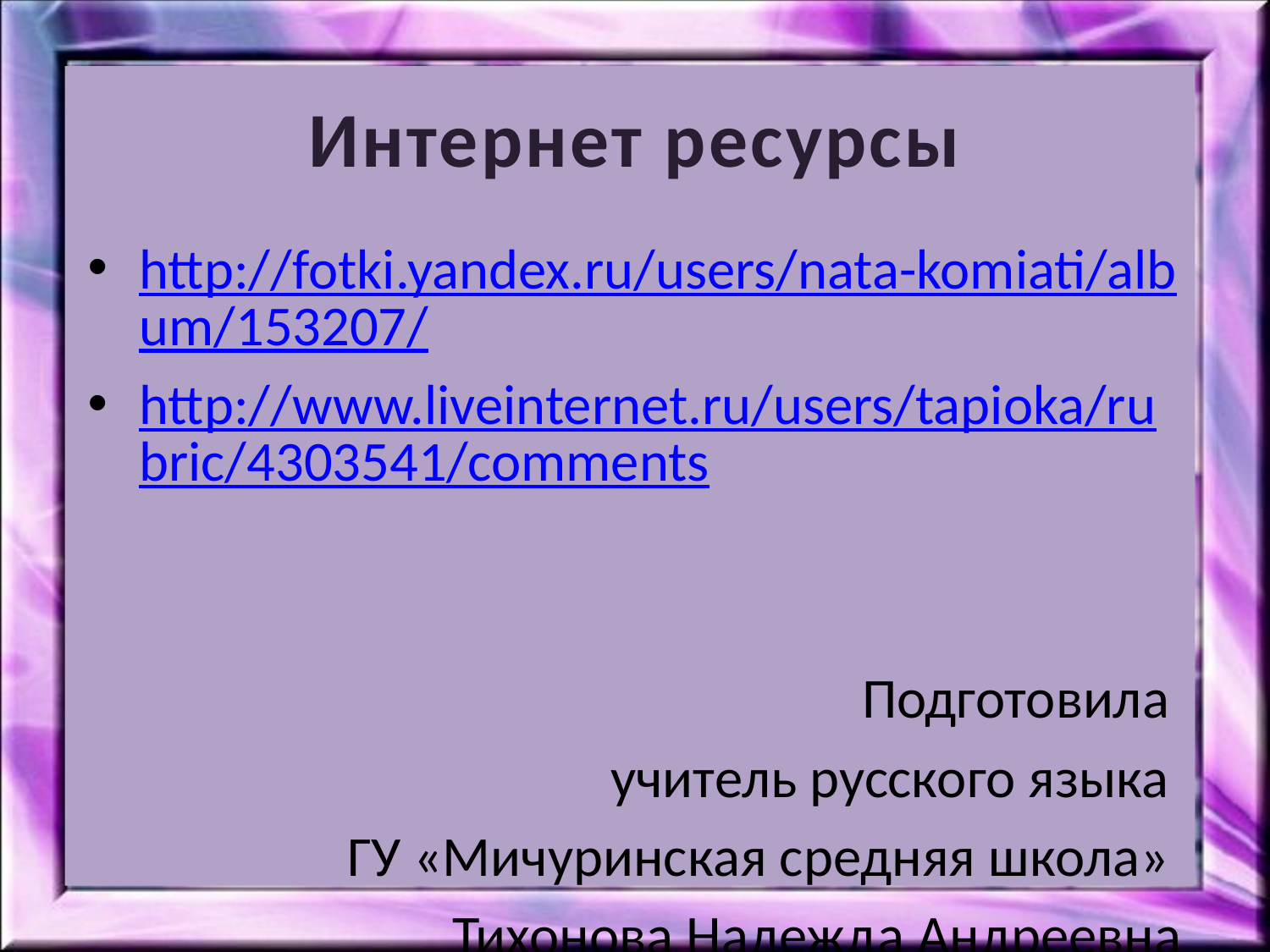

# Интернет ресурсы
http://fotki.yandex.ru/users/nata-komiati/album/153207/
http://www.liveinternet.ru/users/tapioka/rubric/4303541/comments

Подготовила
учитель русского языка
ГУ «Мичуринская средняя школа»
Тихонова Надежда Андреевна